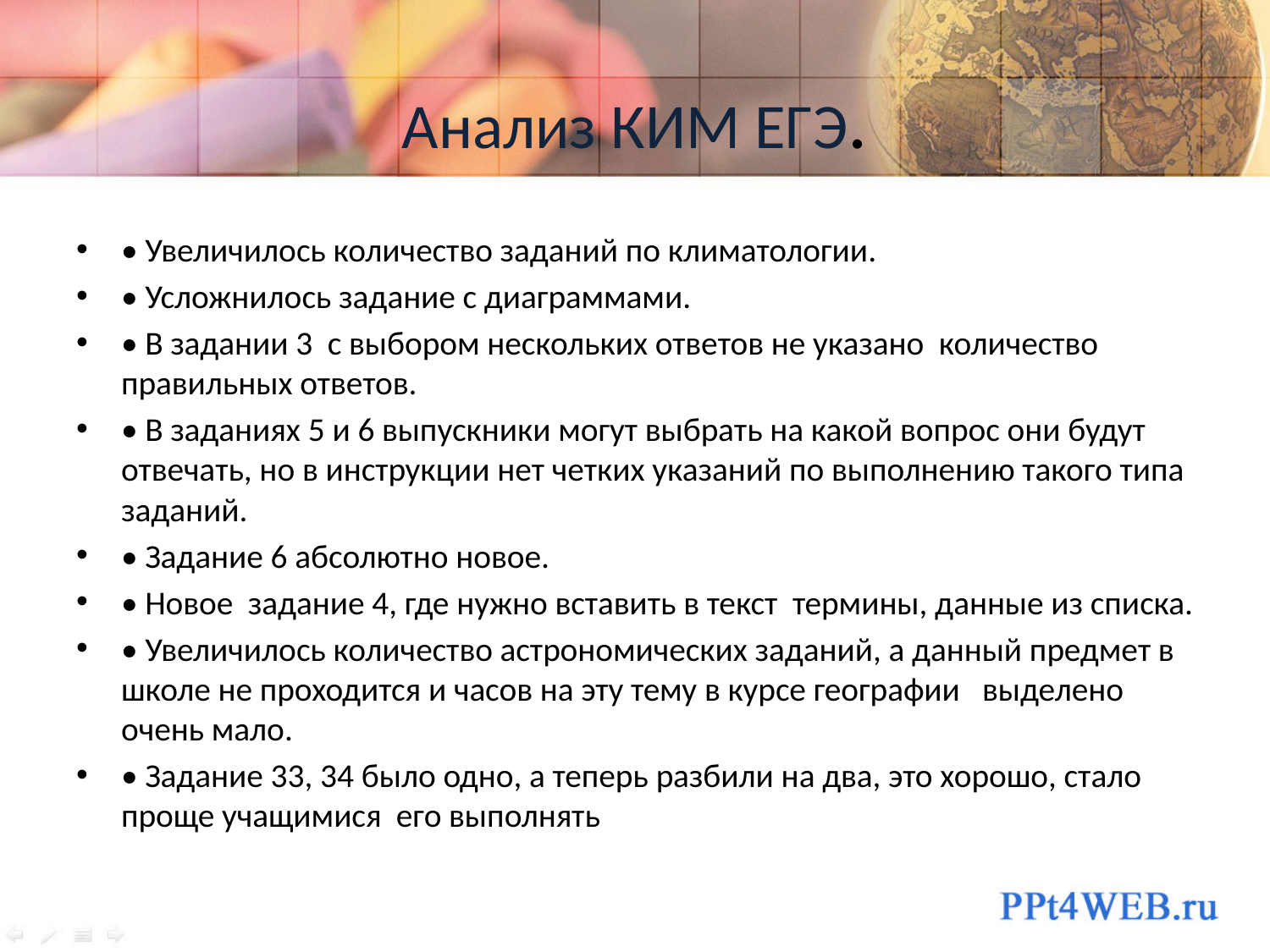

# Анализ КИМ ЕГЭ.
• Увеличилось количество заданий по климатологии.
• Усложнилось задание с диаграммами.
• В задании 3  с выбором нескольких ответов не указано  количество правильных ответов.
• В заданиях 5 и 6 выпускники могут выбрать на какой вопрос они будут отвечать, но в инструкции нет четких указаний по выполнению такого типа заданий.
• Задание 6 абсолютно новое.
• Новое  задание 4, где нужно вставить в текст  термины, данные из списка.
• Увеличилось количество астрономических заданий, а данный предмет в школе не проходится и часов на эту тему в курсе географии   выделено очень мало.
• Задание 33, 34 было одно, а теперь разбили на два, это хорошо, стало проще учащимися  его выполнять